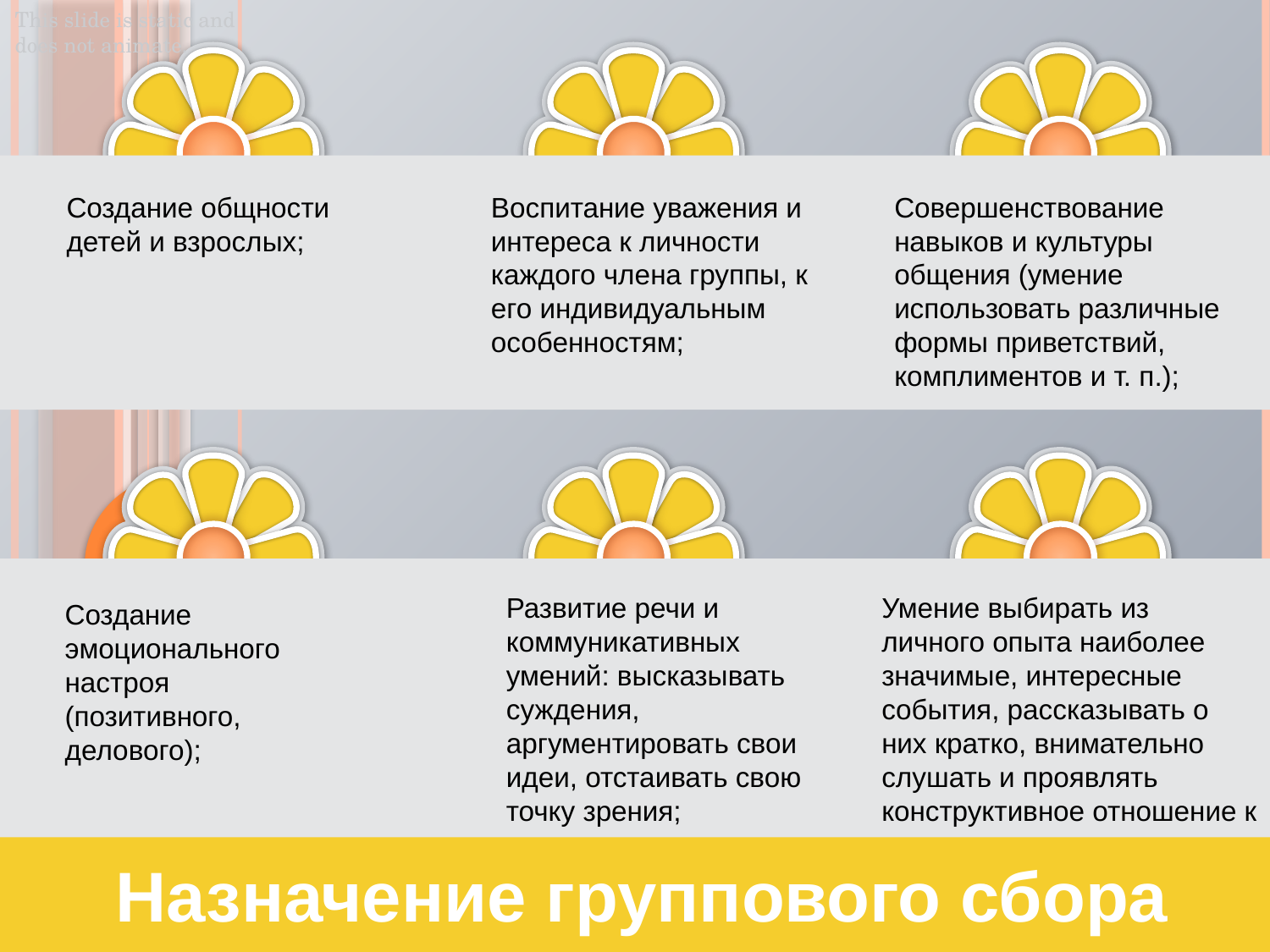

This slide is static and
does not animate.

Создание общности детей и взрослых;
Воспитание уважения и интереса к личности каждого члена группы, к его индивидуальным особенностям;
Совершенствование навыков и культуры общения (умение использовать различные формы приветствий, комплиментов и т. п.);

Развитие речи и коммуникативных умений: высказывать суждения, аргументировать свои идеи, отстаивать свою точку зрения;
Умение выбирать из личного опыта наиболее значимые, интересные события, рассказывать о них кратко, внимательно слушать и проявлять конструктивное отношение к мнению других;
Создание эмоционального настроя (позитивного, делового);

Назначение группового сбора